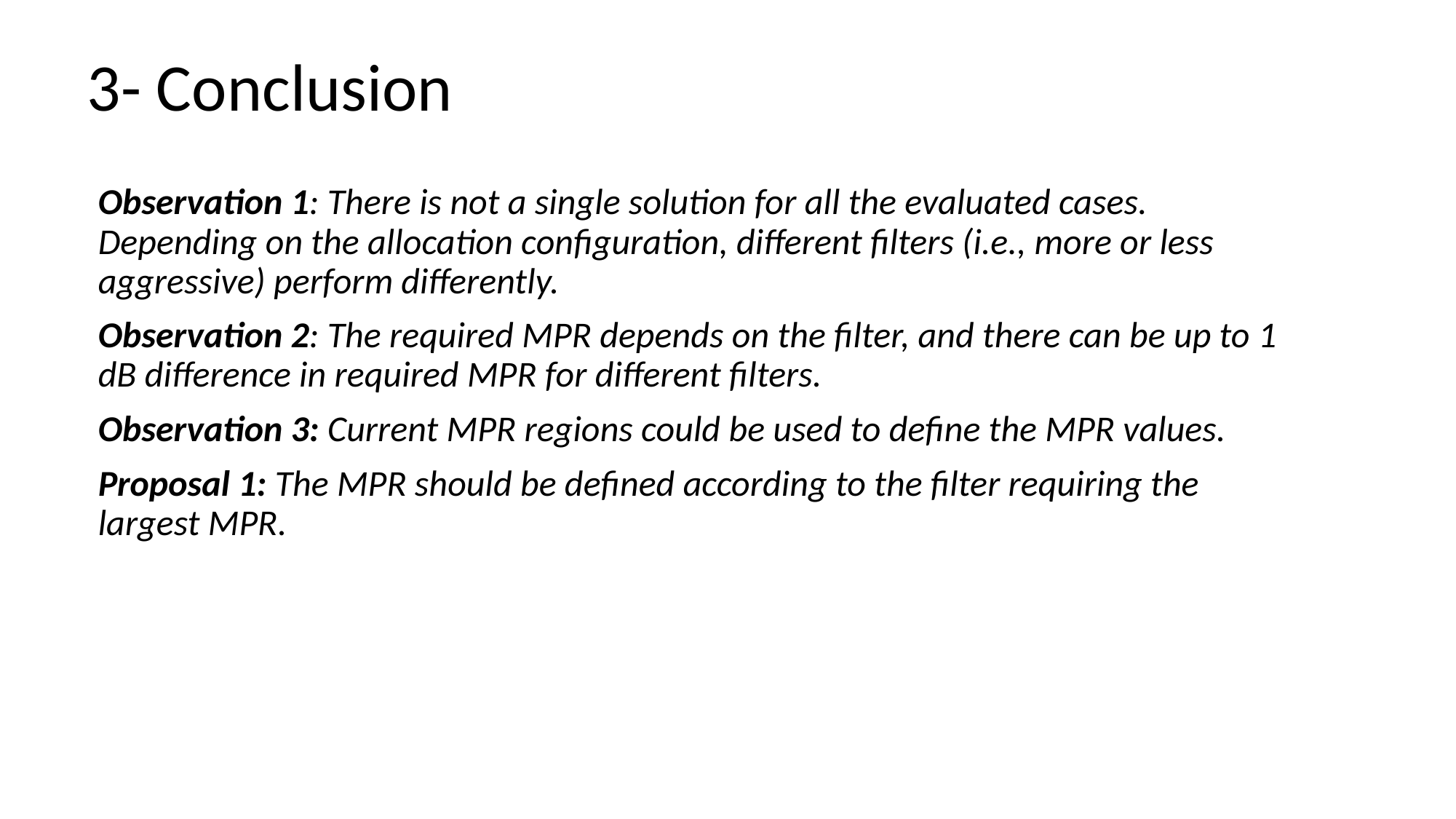

# 3- Conclusion
Observation 1: There is not a single solution for all the evaluated cases. Depending on the allocation configuration, different filters (i.e., more or less aggressive) perform differently.
Observation 2: The required MPR depends on the filter, and there can be up to 1 dB difference in required MPR for different filters.
Observation 3: Current MPR regions could be used to define the MPR values.
Proposal 1: The MPR should be defined according to the filter requiring the largest MPR.